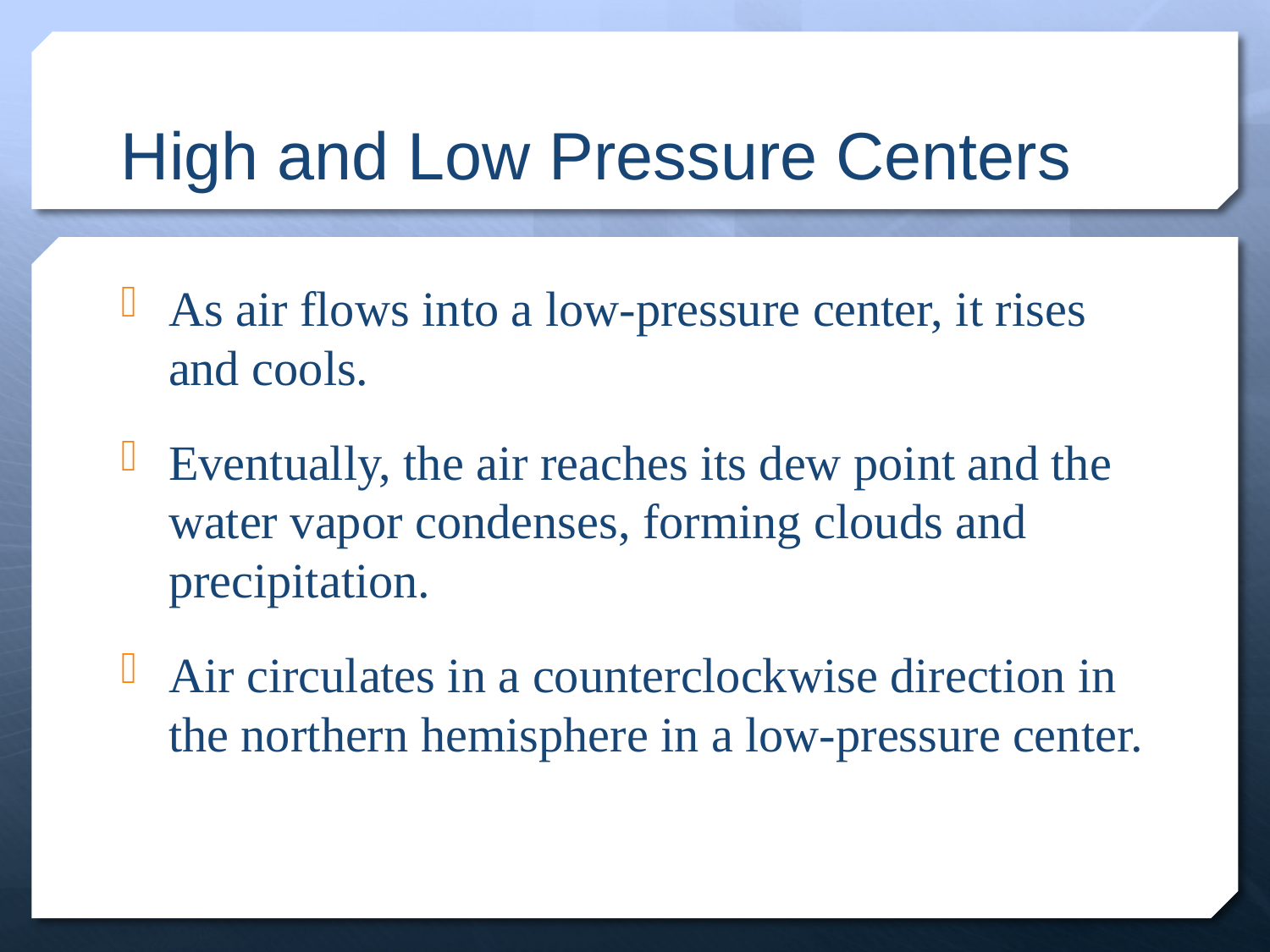

# High and Low Pressure Centers
As air flows into a low-pressure center, it rises and cools.
Eventually, the air reaches its dew point and the water vapor condenses, forming clouds and precipitation.
Air circulates in a counterclockwise direction in the northern hemisphere in a low-pressure center.